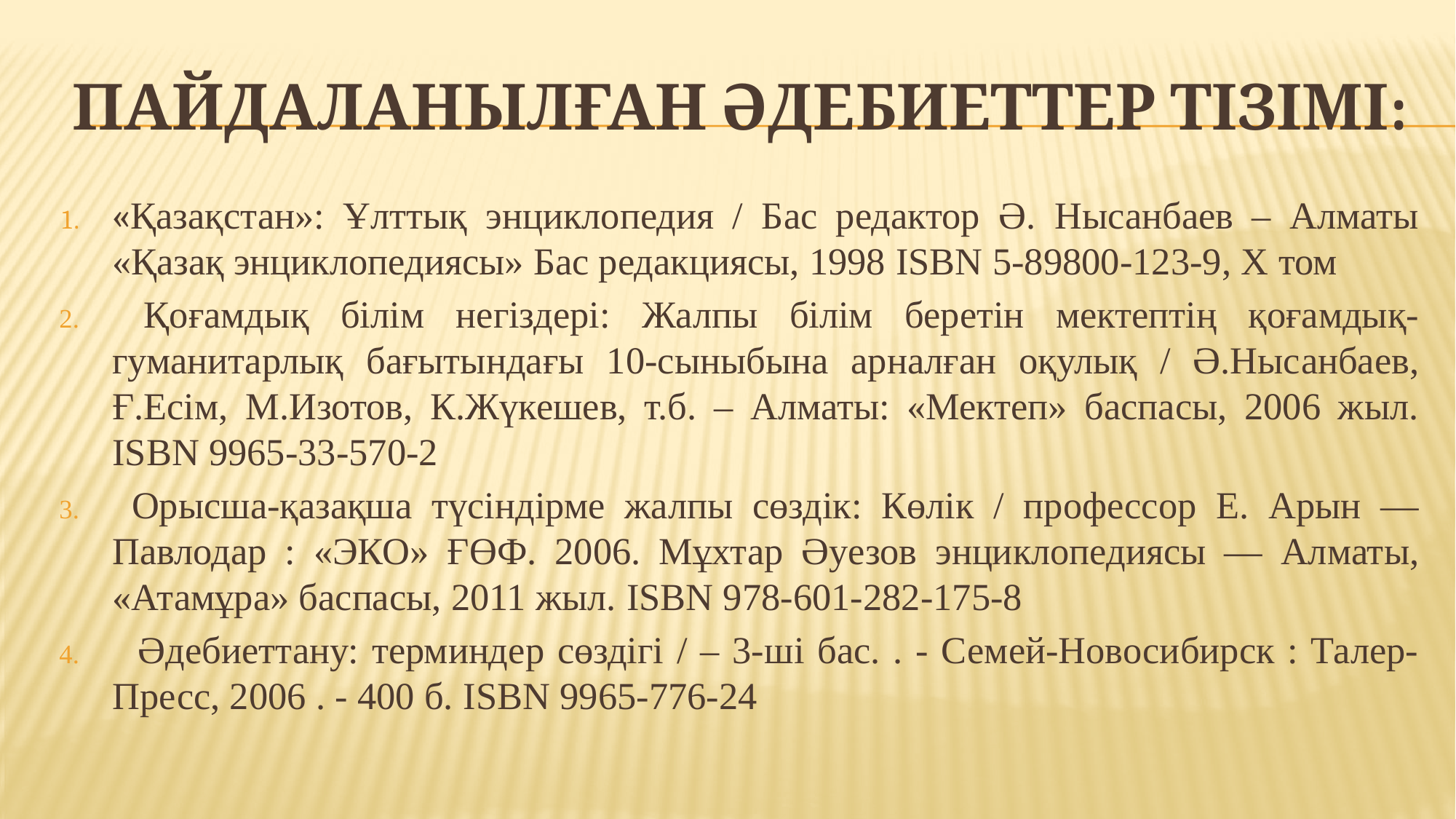

# Пайдаланылған әдебиеттер тізімі:
«Қазақстан»: Ұлттық энциклопедия / Бас редактор Ә. Нысанбаев – Алматы «Қазақ энциклопедиясы» Бас редакциясы, 1998 ISBN 5-89800-123-9, X том
 Қоғамдық білім негіздері: Жалпы білім беретін мектептің қоғамдық-гуманитарлық бағытындағы 10-сыныбына арналған оқулық / Ә.Нысанбаев, Ғ.Есім, М.Изотов, К.Жүкешев, т.б. – Алматы: «Мектеп» баспасы, 2006 жыл. ISBN 9965-33-570-2
 Орысша-қазақша түсіндірме жалпы сөздік: Көлік / профессор Е. Арын — Павлодар : «ЭКО» ҒӨФ. 2006. Мұхтар Әуезов энциклопедиясы — Алматы, «Атамұра» баспасы, 2011 жыл. ISBN 978-601-282-175-8
  Әдебиеттану: терминдер сөздігі / – 3-ші бас. . - Семей-Новосибирск : Талер-Пресс, 2006 . - 400 б. ISBN 9965-776-24